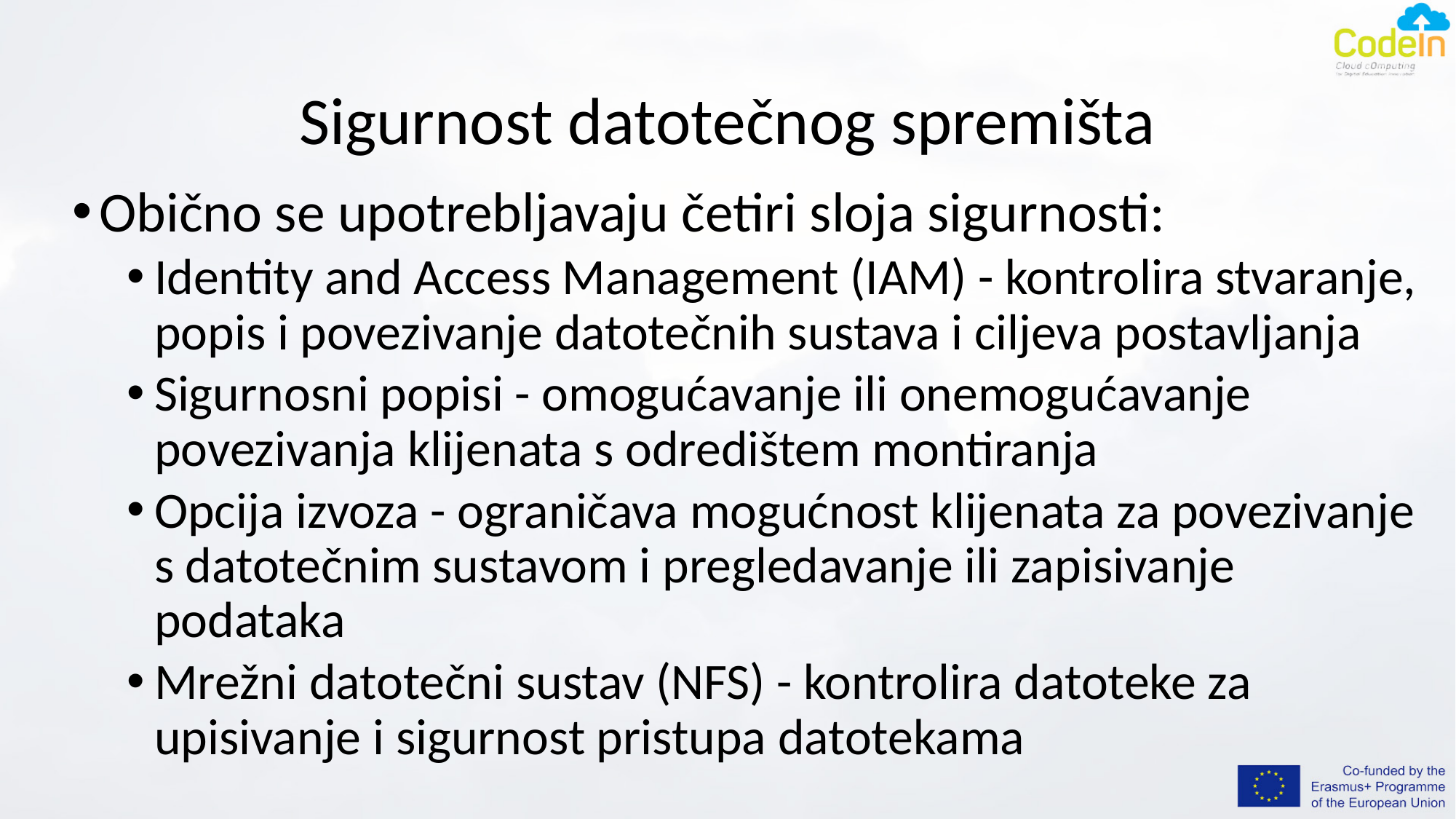

# Sigurnost datotečnog spremišta
Obično se upotrebljavaju četiri sloja sigurnosti:
Identity and Access Management (IAM) - kontrolira stvaranje, popis i povezivanje datotečnih sustava i ciljeva postavljanja
Sigurnosni popisi - omogućavanje ili onemogućavanje povezivanja klijenata s odredištem montiranja
Opcija izvoza - ograničava mogućnost klijenata za povezivanje s datotečnim sustavom i pregledavanje ili zapisivanje podataka
Mrežni datotečni sustav (NFS) - kontrolira datoteke za upisivanje i sigurnost pristupa datotekama